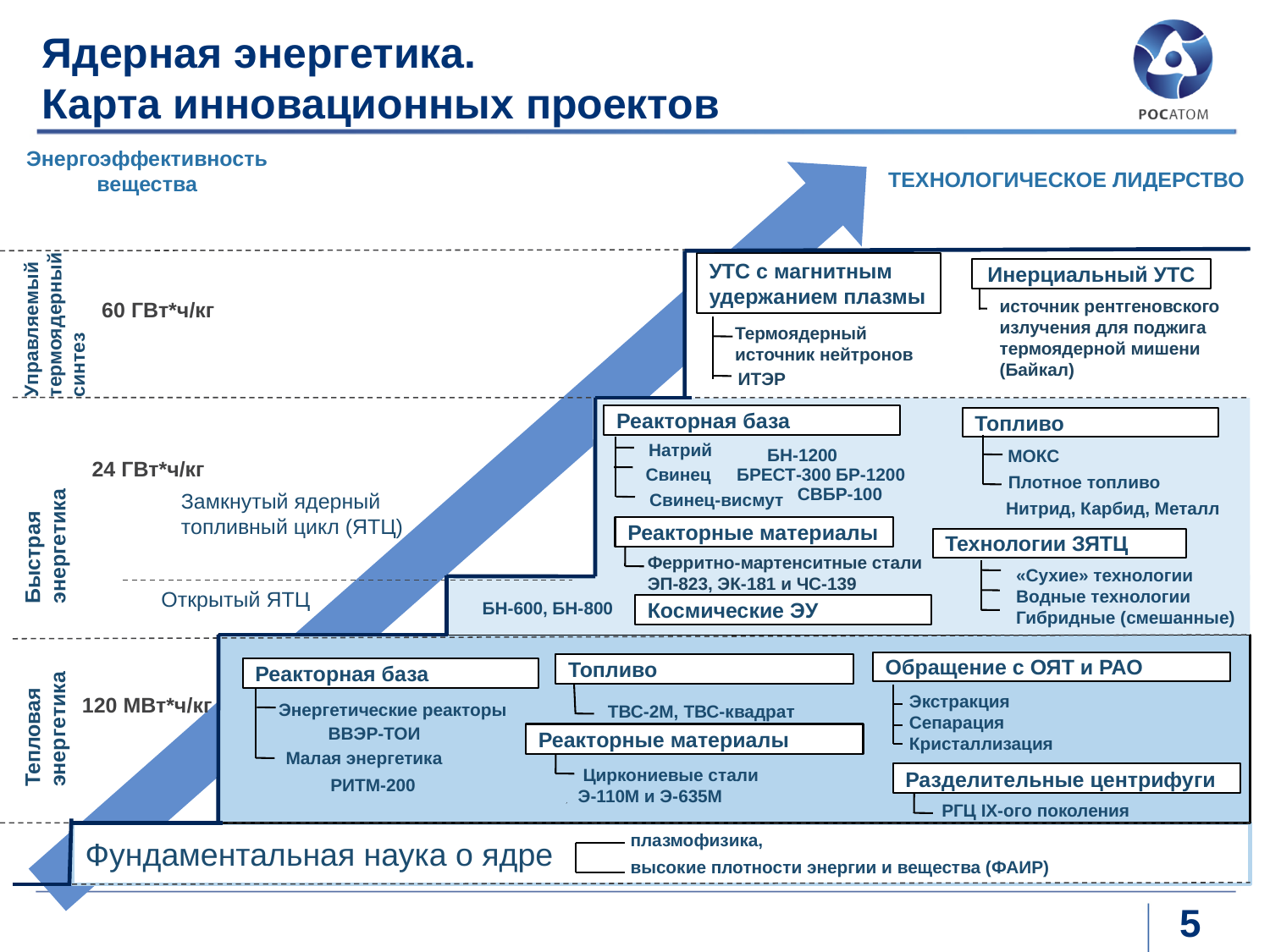

Ядерная энергетика.
Карта инновационных проектов
Энергоэффективность вещества
ТЕХНОЛОГИЧЕСКОЕ ЛИДЕРСТВО

УТС с магнитным удержанием плазмы
Термоядерный источник нейтронов
ИТЭР
Инерциальный УТС
источник рентгеновского излучения для поджига термоядерной мишени (Байкал)
Управляемый термоядерный синтез
60 ГВт*ч/кг

Реакторная база
Натрий
БН-1200
Свинец
БРЕСТ-300 БР-1200
СВБР-100
Свинец-висмут
Топливо
МОКС
Плотное топливо
Нитрид, Карбид, Металл
24 ГВт*ч/кг
Быстрая энергетика
Замкнутый ядерный топливный цикл (ЯТЦ)
Реакторные материалы
Технологии ЗЯТЦ
«Сухие» технологии
Водные технологии
Гибридные (смешанные)
Ферритно-мартенситные стали
ЭП-823, ЭК-181 и ЧС-139

Открытый ЯТЦ
БН-600, БН-800
Космические ЭУ

Обращение с ОЯТ и РАО
Экстракция
Сепарация
Кристаллизация
Топливо
ТВС-2М,
ТВС-квадрат
Реакторная база
Энергетические реакторы
ВВЭР-ТОИ
Малая энергетика
РИТМ-200
Тепловая энергетика
120 МВт*ч/кг
Реакторные материалы
 Циркониевые стали
Э-110М и Э-635М
Разделительные центрифуги
РГЦ IX-ого поколения
Фундаментальная наука о ядре
плазмофизика,
высокие плотности энергии и вещества (ФАИР)
5